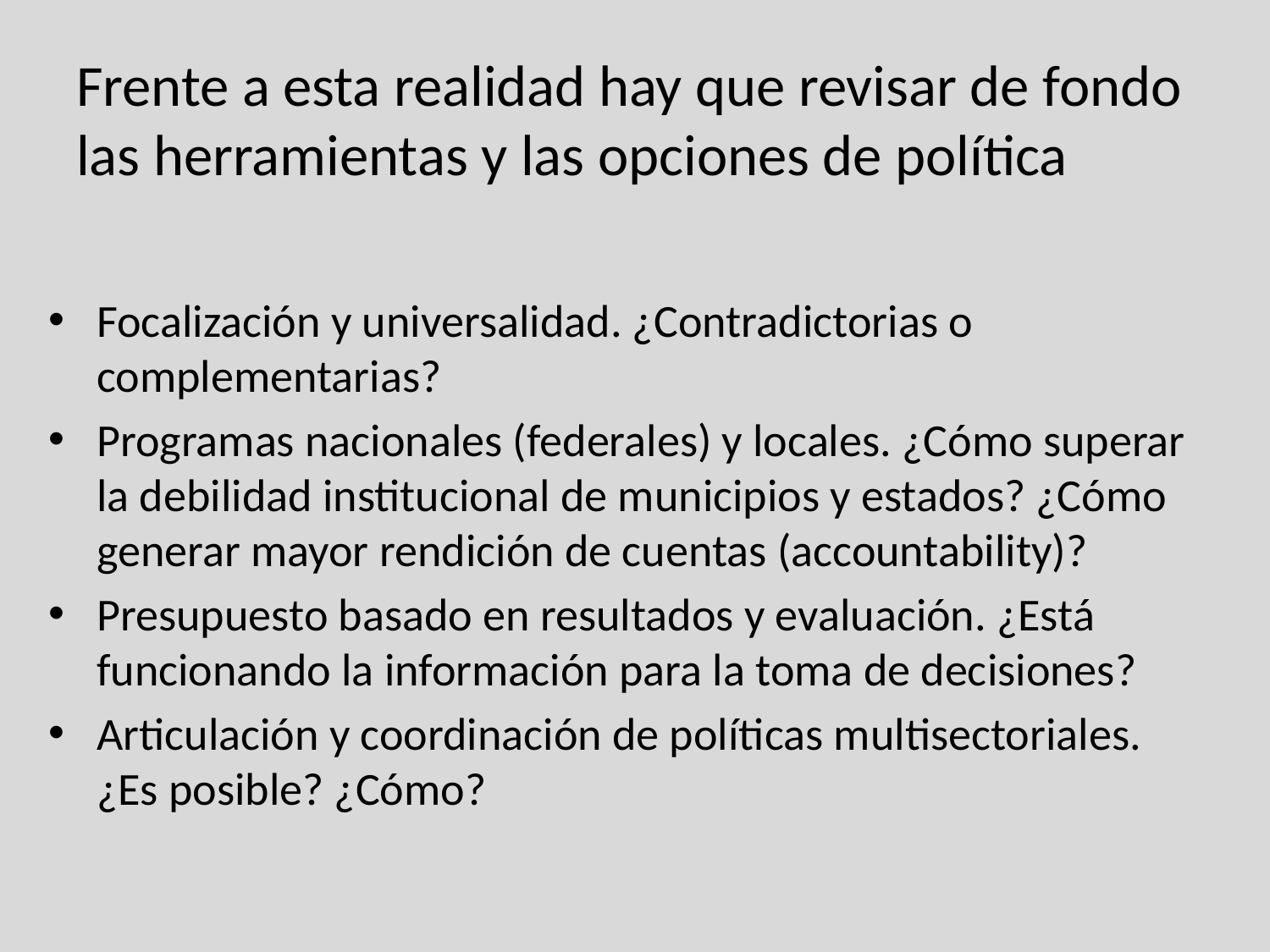

# Frente a esta realidad hay que revisar de fondo las herramientas y las opciones de política
Focalización y universalidad. ¿Contradictorias o complementarias?
Programas nacionales (federales) y locales. ¿Cómo superar la debilidad institucional de municipios y estados? ¿Cómo generar mayor rendición de cuentas (accountability)?
Presupuesto basado en resultados y evaluación. ¿Está funcionando la información para la toma de decisiones?
Articulación y coordinación de políticas multisectoriales. ¿Es posible? ¿Cómo?